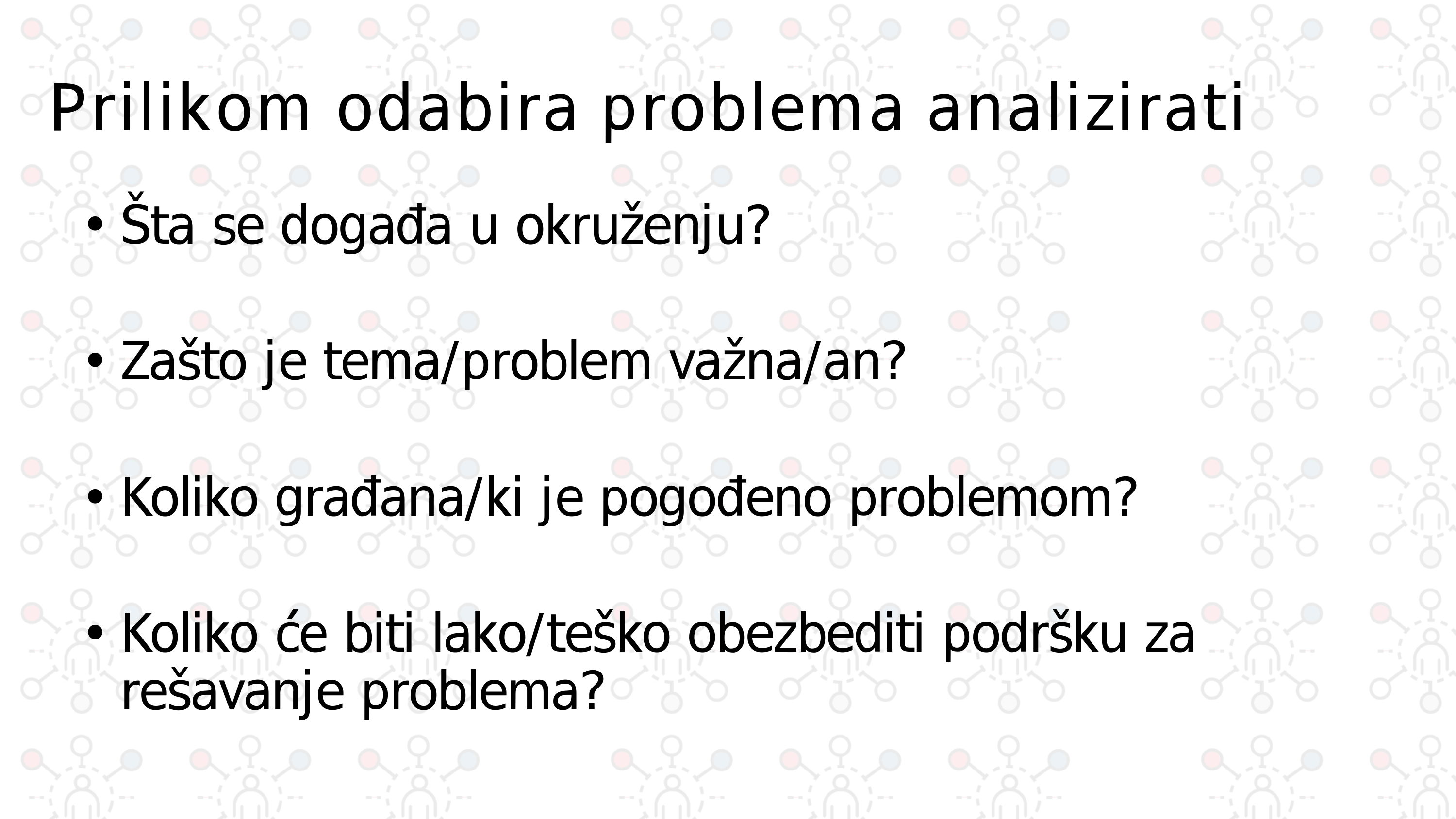

Šta se događa u okruženju?

Zašto je tema/problem važna/an?

Koliko građana/ki je pogođeno problemom?

Koliko će biti lako/teško obezbediti podršku za rešavanje problema?
Prilikom odabira problema analizirati